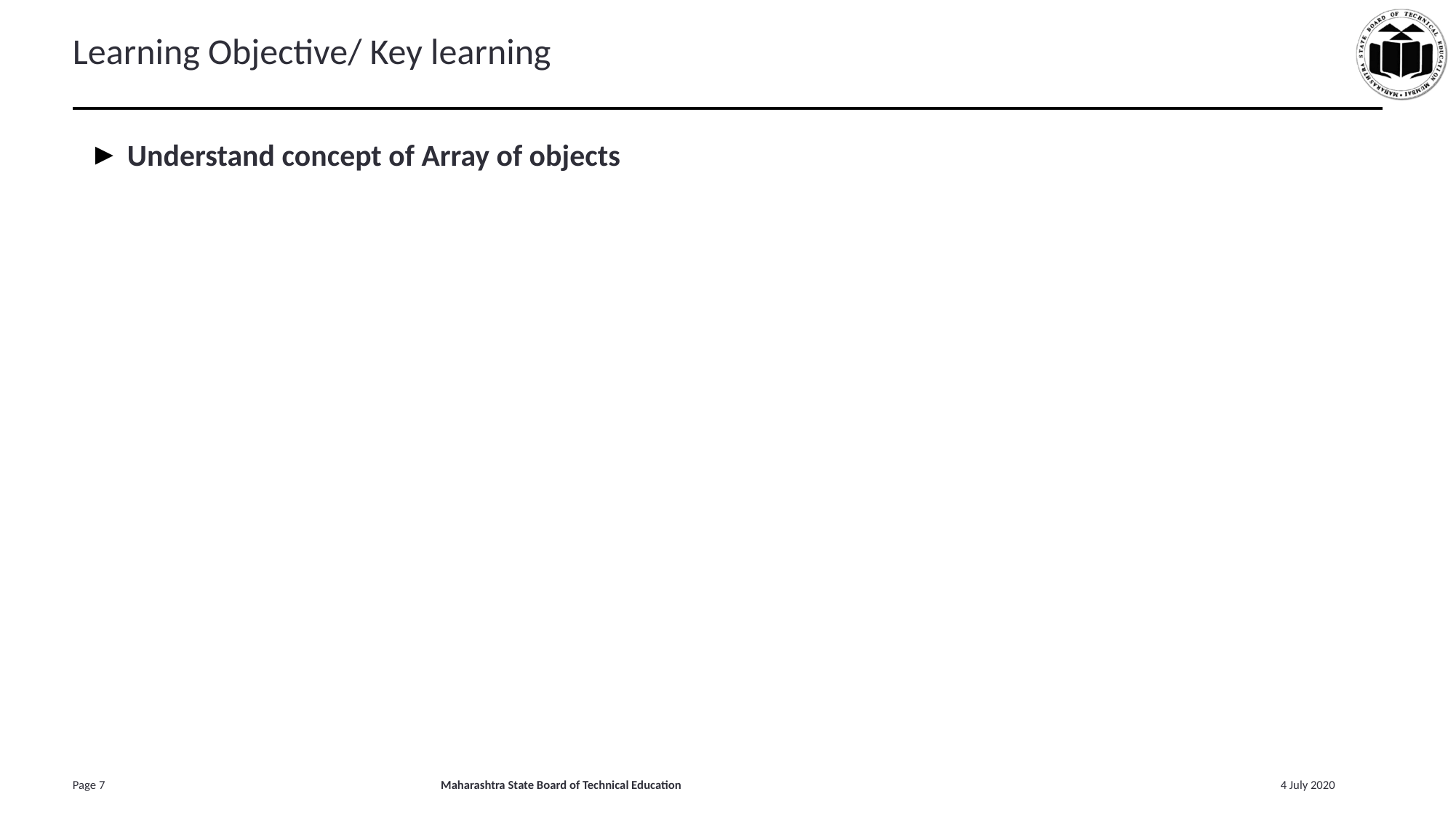

# Learning Objective/ Key learning
Understand concept of Array of objects